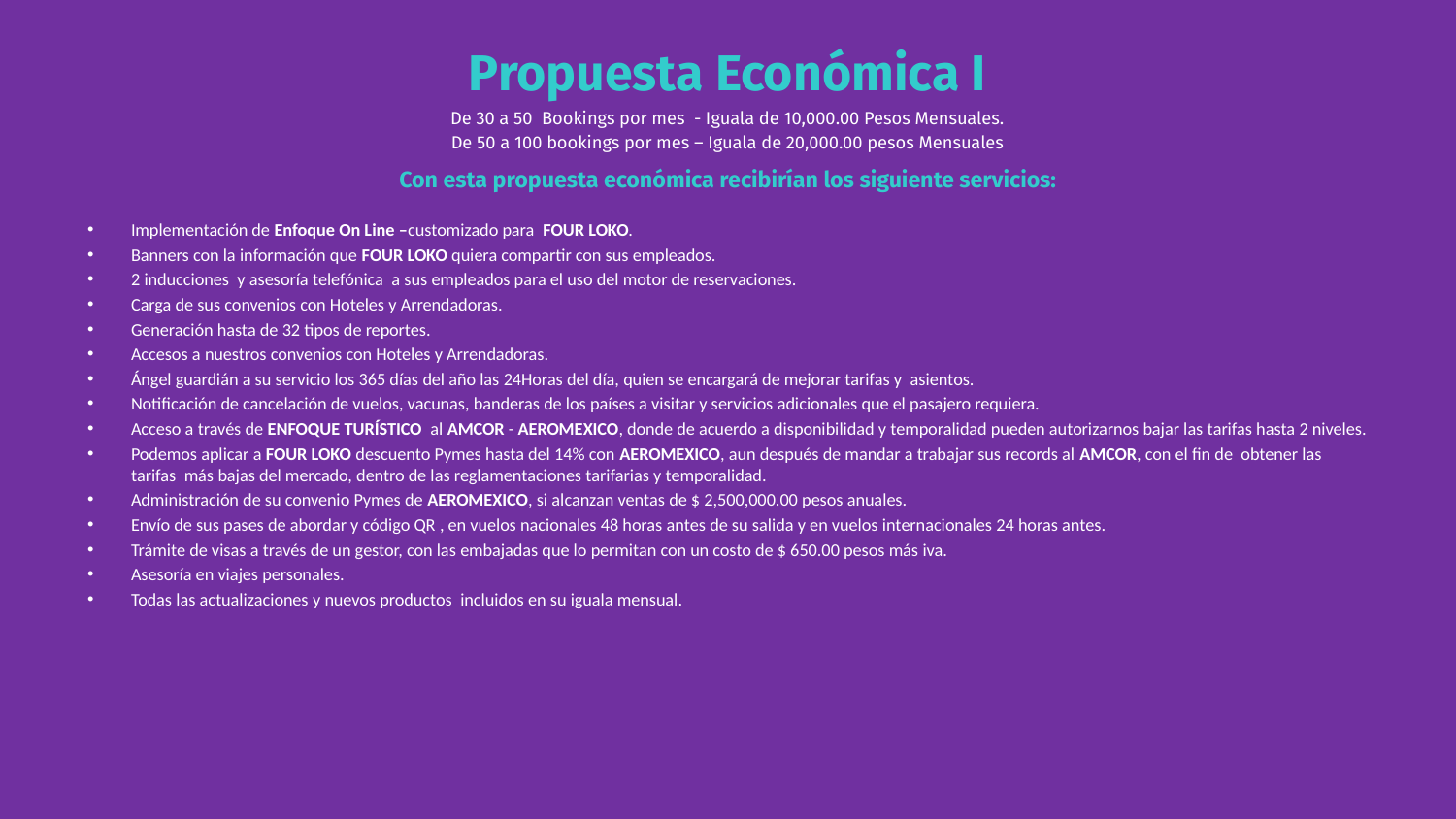

# Propuesta Económica I
De 30 a 50  Bookings por mes  - Iguala de 10,000.00 Pesos Mensuales.
De 50 a 100 bookings por mes – Iguala de 20,000.00 pesos Mensuales

Con esta propuesta económica recibirían los siguiente servicios:

Implementación de Enfoque On Line –customizado para  FOUR LOKO.
Banners con la información que FOUR LOKO quiera compartir con sus empleados.
2 inducciones  y asesoría telefónica  a sus empleados para el uso del motor de reservaciones.
Carga de sus convenios con Hoteles y Arrendadoras.
Generación hasta de 32 tipos de reportes.
Accesos a nuestros convenios con Hoteles y Arrendadoras.
Ángel guardián a su servicio los 365 días del año las 24Horas del día, quien se encargará de mejorar tarifas y  asientos.
Notificación de cancelación de vuelos, vacunas, banderas de los países a visitar y servicios adicionales que el pasajero requiera.
Acceso a través de ENFOQUE TURÍSTICO  al AMCOR - AEROMEXICO, donde de acuerdo a disponibilidad y temporalidad pueden autorizarnos bajar las tarifas hasta 2 niveles.
Podemos aplicar a FOUR LOKO descuento Pymes hasta del 14% con AEROMEXICO, aun después de mandar a trabajar sus records al AMCOR, con el fin de  obtener las tarifas  más bajas del mercado, dentro de las reglamentaciones tarifarias y temporalidad.
Administración de su convenio Pymes de AEROMEXICO, si alcanzan ventas de $ 2,500,000.00 pesos anuales.
Envío de sus pases de abordar y código QR , en vuelos nacionales 48 horas antes de su salida y en vuelos internacionales 24 horas antes.
Trámite de visas a través de un gestor, con las embajadas que lo permitan con un costo de $ 650.00 pesos más iva.
Asesoría en viajes personales.
Todas las actualizaciones y nuevos productos  incluidos en su iguala mensual.